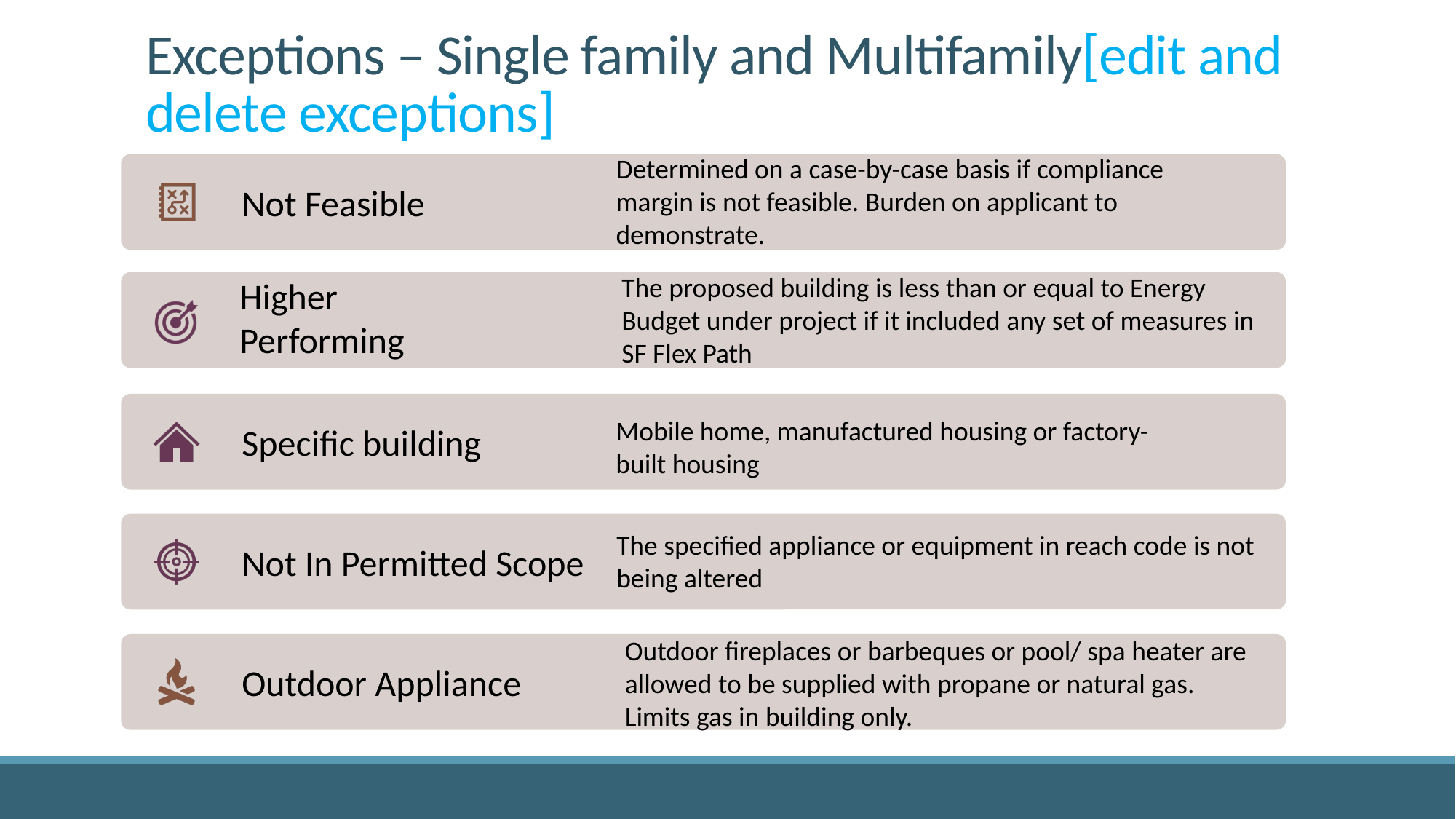

# Exceptions – Single family and Multifamily[edit and delete exceptions]
Not Feasible
Determined on a case-by-case basis if compliance margin is not feasible. Burden on applicant to demonstrate.
Higher Performing
The proposed building is less than or equal to Energy Budget under project if it included any set of measures in SF Flex Path
Specific building
Mobile home, manufactured housing or factory-built housing
Not In Permitted Scope
The specified appliance or equipment in reach code is not being altered
Outdoor Appliance
Outdoor fireplaces or barbeques or pool/ spa heater are allowed to be supplied with propane or natural gas. Limits gas in building only.